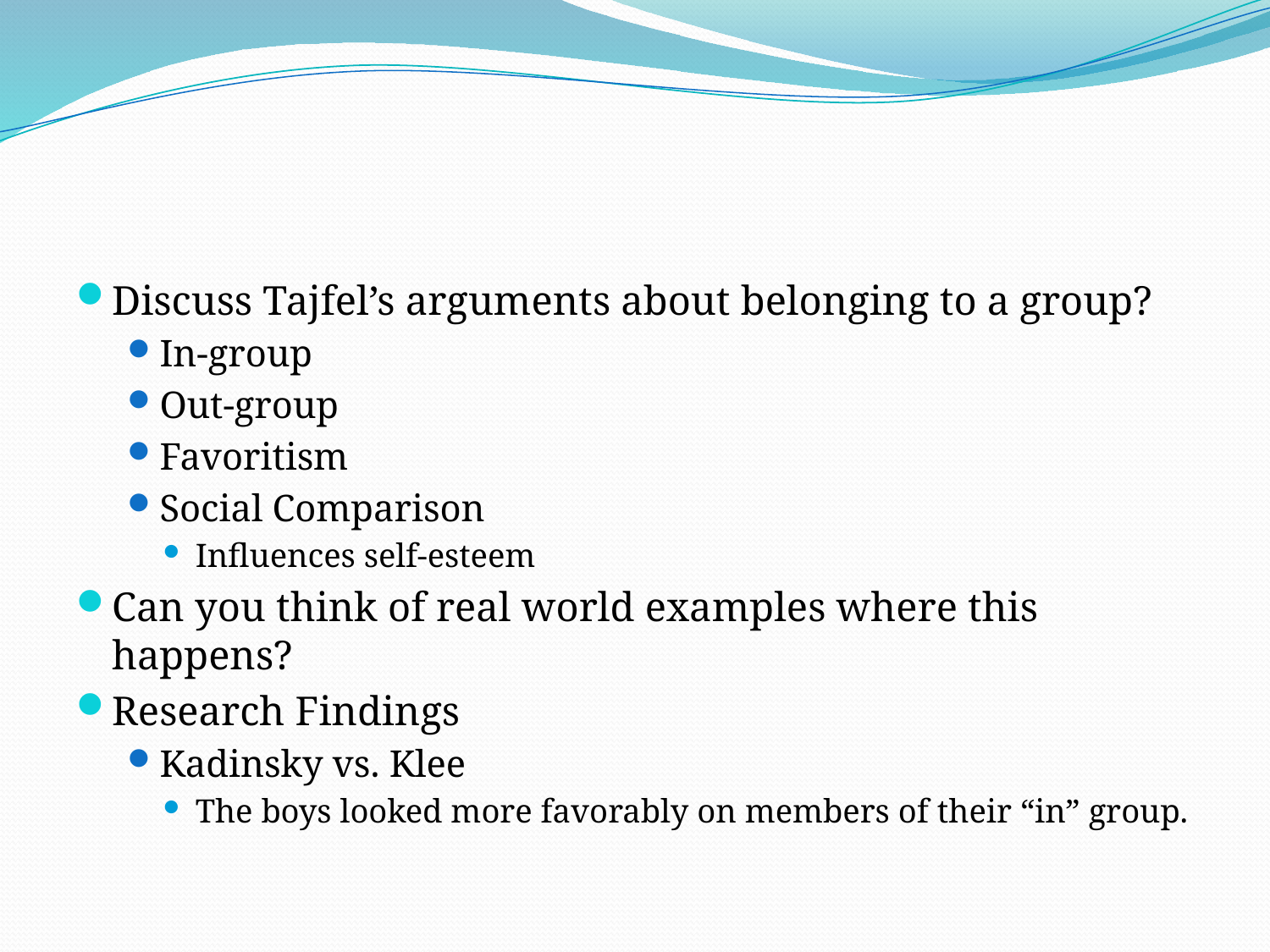

#
Discuss Tajfel’s arguments about belonging to a group?
In-group
Out-group
Favoritism
Social Comparison
Influences self-esteem
Can you think of real world examples where this happens?
Research Findings
Kadinsky vs. Klee
The boys looked more favorably on members of their “in” group.